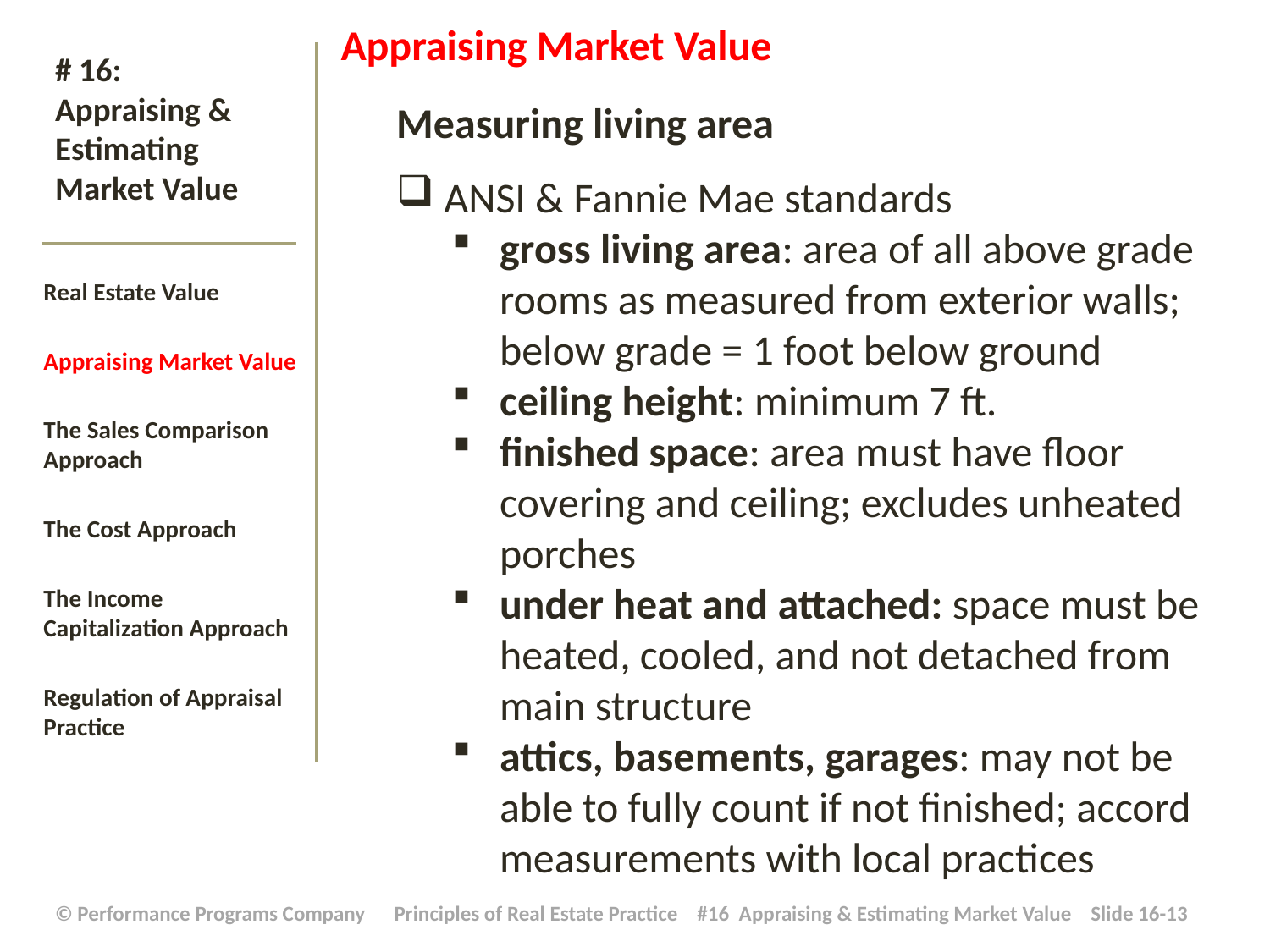

Appraising Market Value

Measuring living area

ANSI & Fannie Mae standards
gross living area: area of all above grade rooms as measured from exterior walls; below grade = 1 foot below ground
ceiling height: minimum 7 ft.
finished space: area must have floor covering and ceiling; excludes unheated porches
under heat and attached: space must be heated, cooled, and not detached from main structure
attics, basements, garages: may not be able to fully count if not finished; accord measurements with local practices

# # 16: Appraising & Estimating Market Value

Real Estate Value

Appraising Market Value

The Sales Comparison Approach

The Cost Approach

The Income Capitalization Approach

Regulation of Appraisal Practice

| © Performance Programs Company Principles of Real Estate Practice #16 Appraising & Estimating Market Value Slide 16-13 |
| --- |